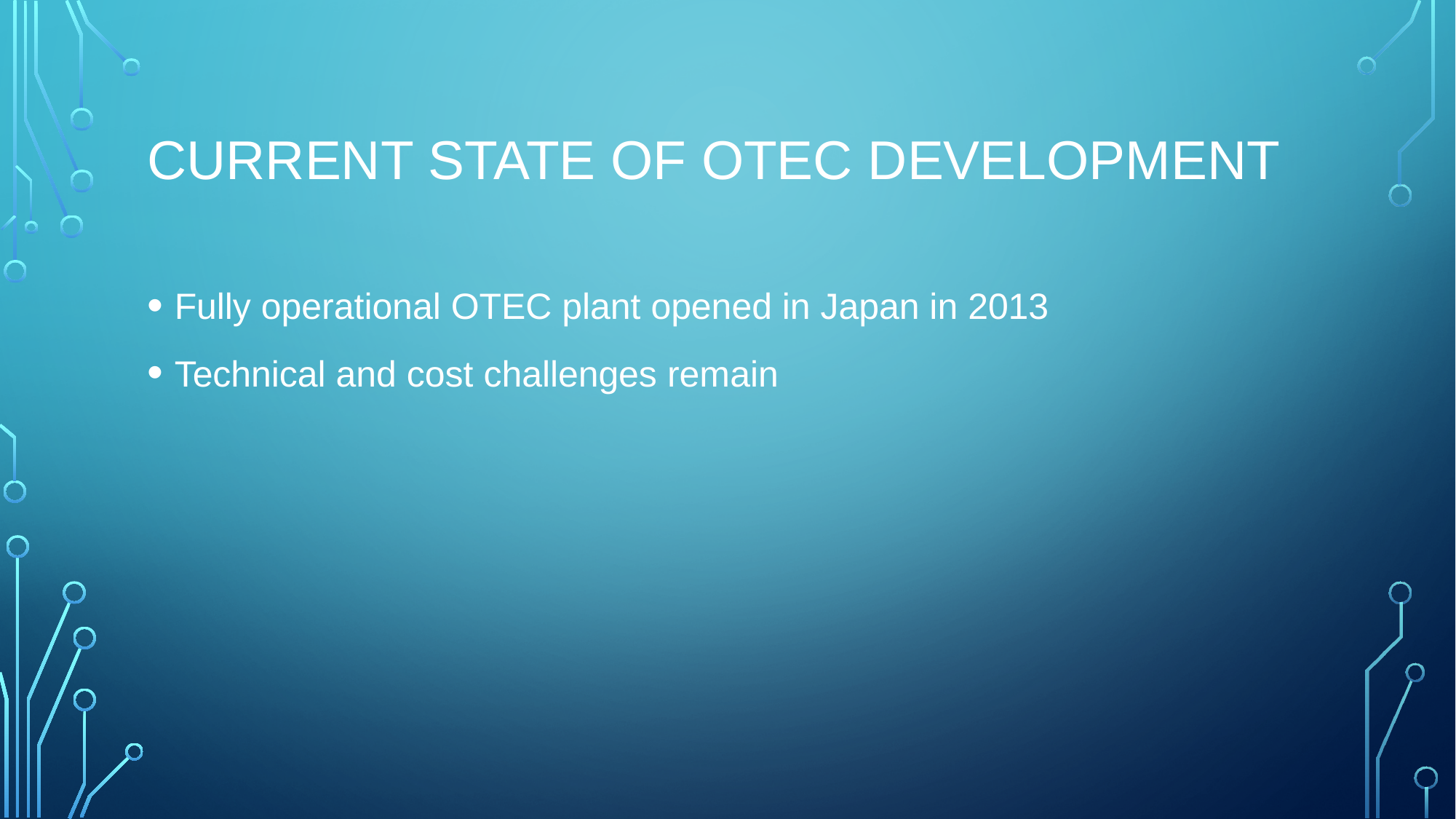

# Current State of OTEC Development
Fully operational OTEC plant opened in Japan in 2013
Technical and cost challenges remain